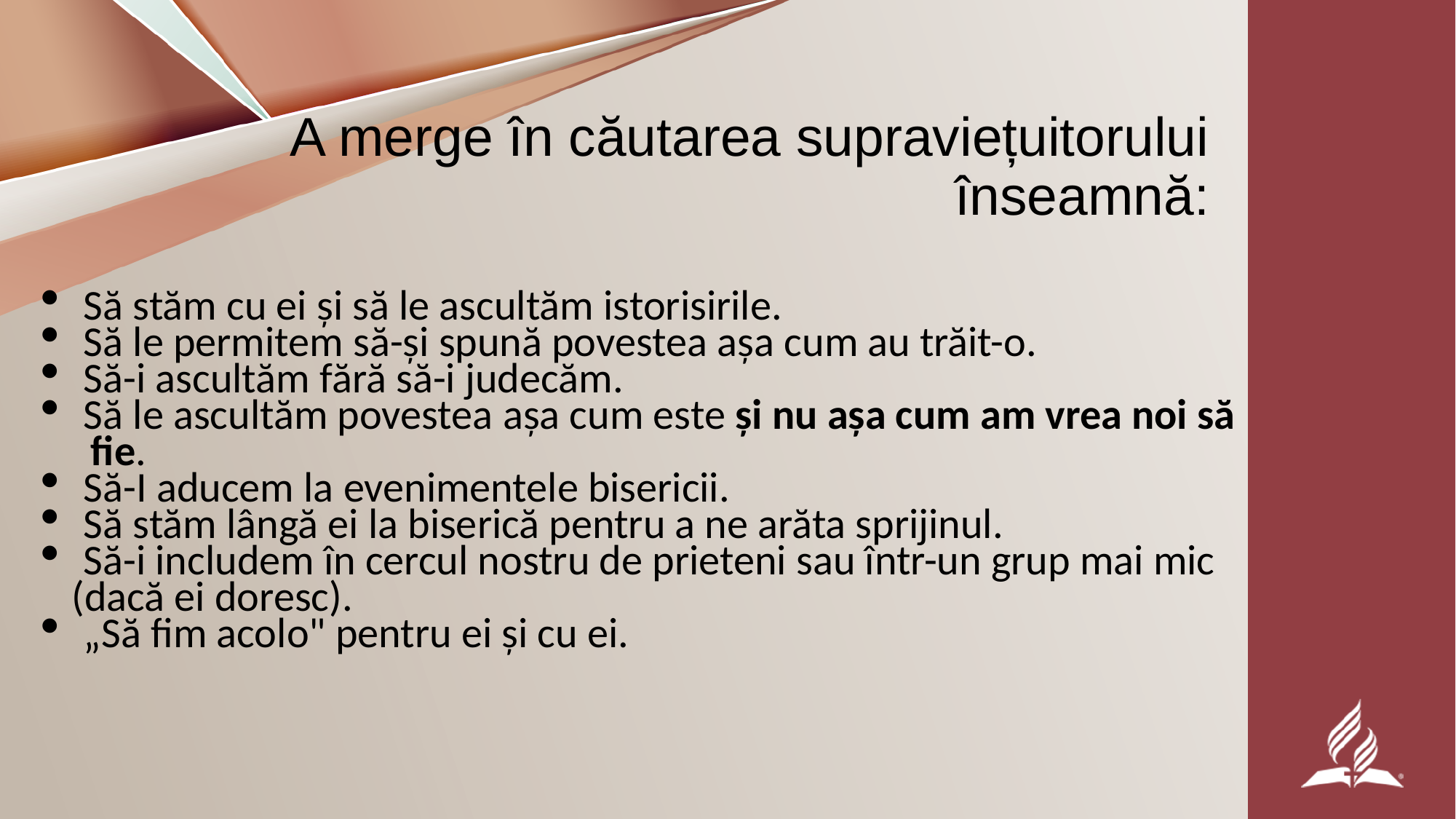

# A merge în căutarea supraviețuitorului înseamnă:

Să stăm cu ei și să le ascultăm istorisirile.
Să le permitem să-și spună povestea așa cum au trăit-o.
Să-i ascultăm fără să-i judecăm.
Să le ascultăm povestea așa cum este și nu așa cum am vrea noi să
     fie.
Să-I aducem la evenimentele bisericii.
Să stăm lângă ei la biserică pentru a ne arăta sprijinul.
Să-i includem în cercul nostru de prieteni sau într-un grup mai mic
   (dacă ei doresc).
„Să fim acolo" pentru ei și cu ei.